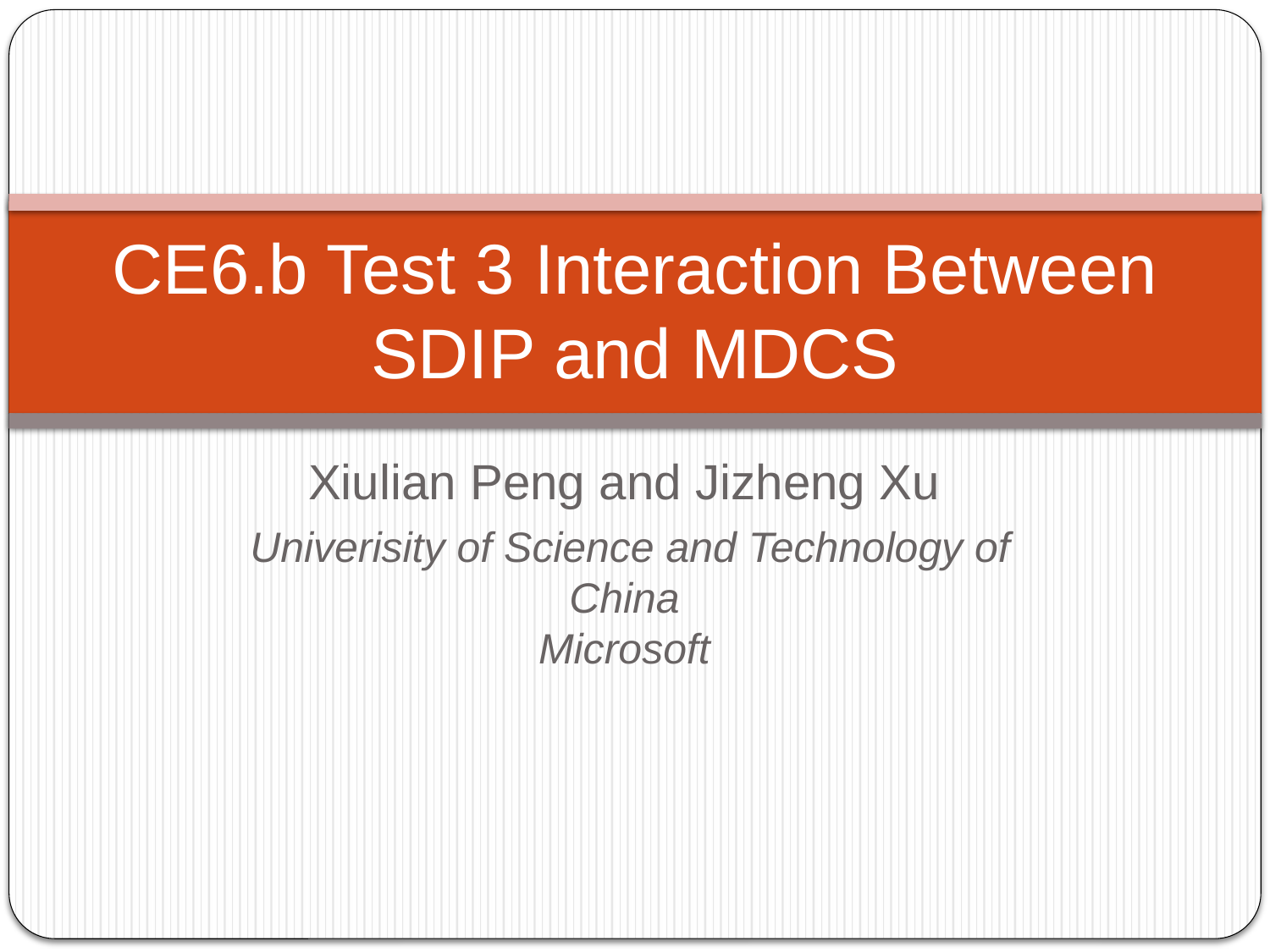

# CE6.b Test 3 Interaction Between SDIP and MDCS
Xiulian Peng and Jizheng Xu
 Univerisity of Science and Technology of China
Microsoft